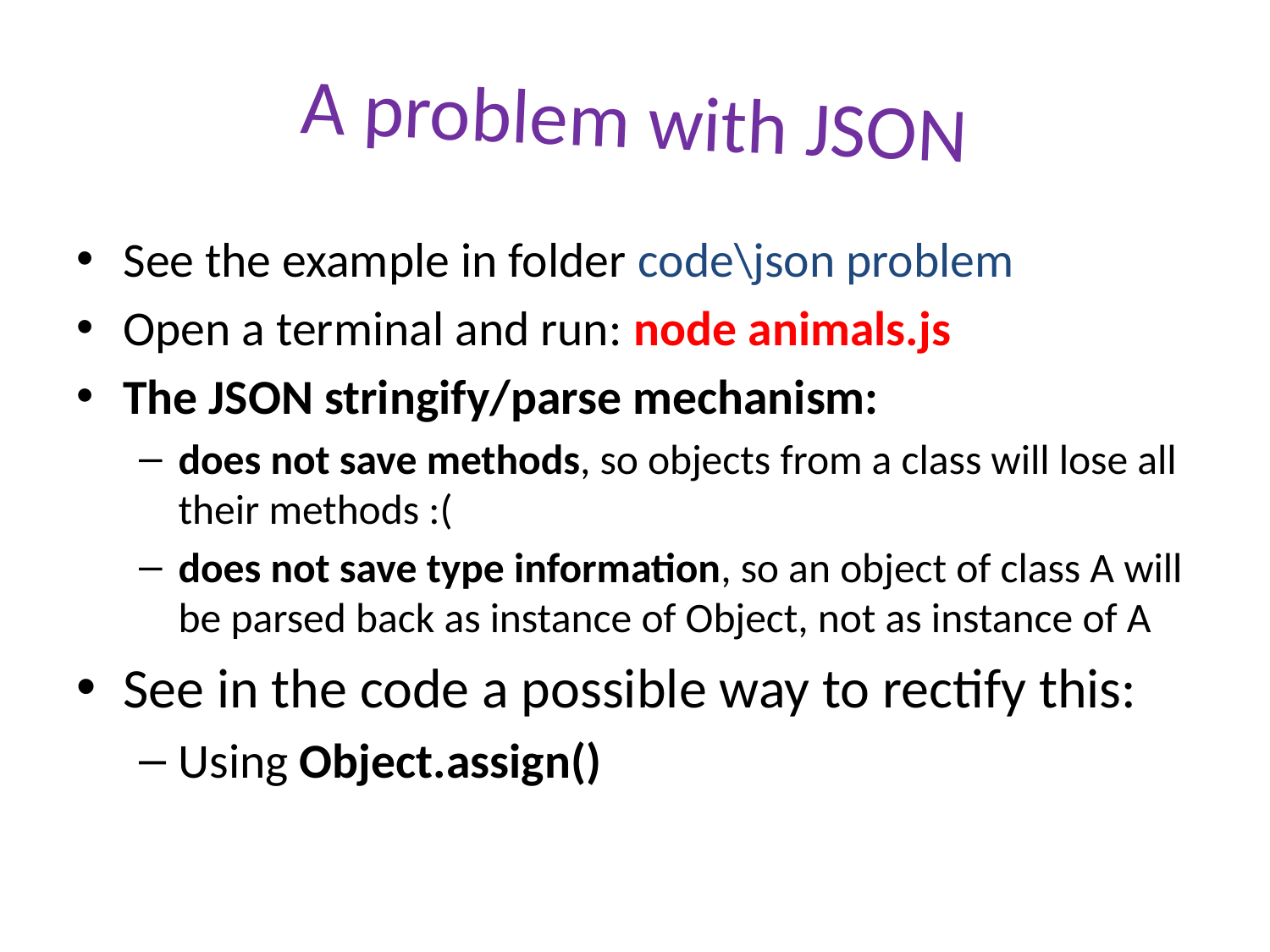

# A problem with JSON
See the example in folder code\json problem
Open a terminal and run: node animals.js
The JSON stringify/parse mechanism:
does not save methods, so objects from a class will lose all their methods :(
does not save type information, so an object of class A will be parsed back as instance of Object, not as instance of A
See in the code a possible way to rectify this:
Using Object.assign()